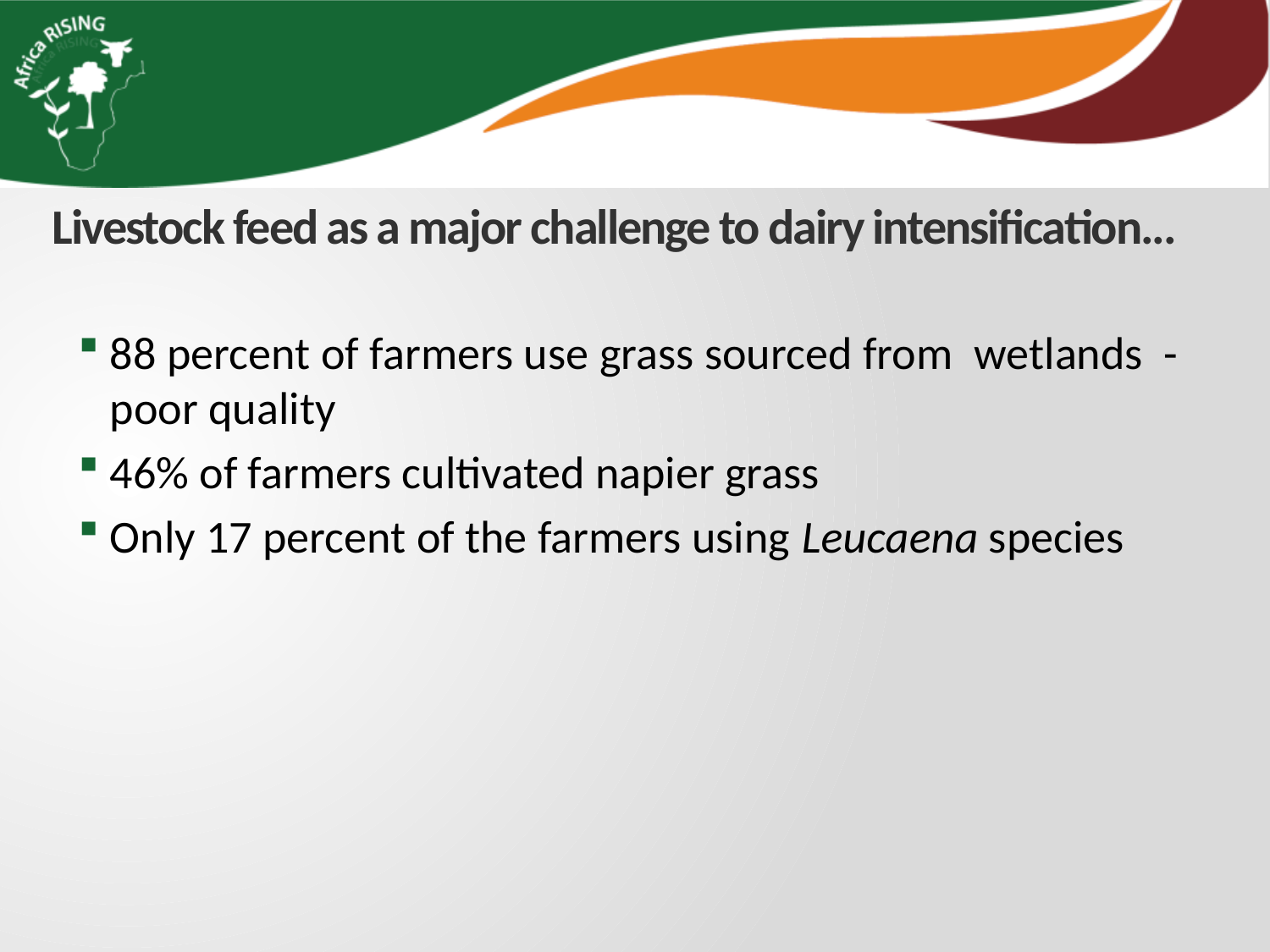

# Livestock feed as a major challenge to dairy intensification...
88 percent of farmers use grass sourced from  wetlands  - poor quality
46% of farmers cultivated napier grass
Only 17 percent of the farmers using Leucaena species